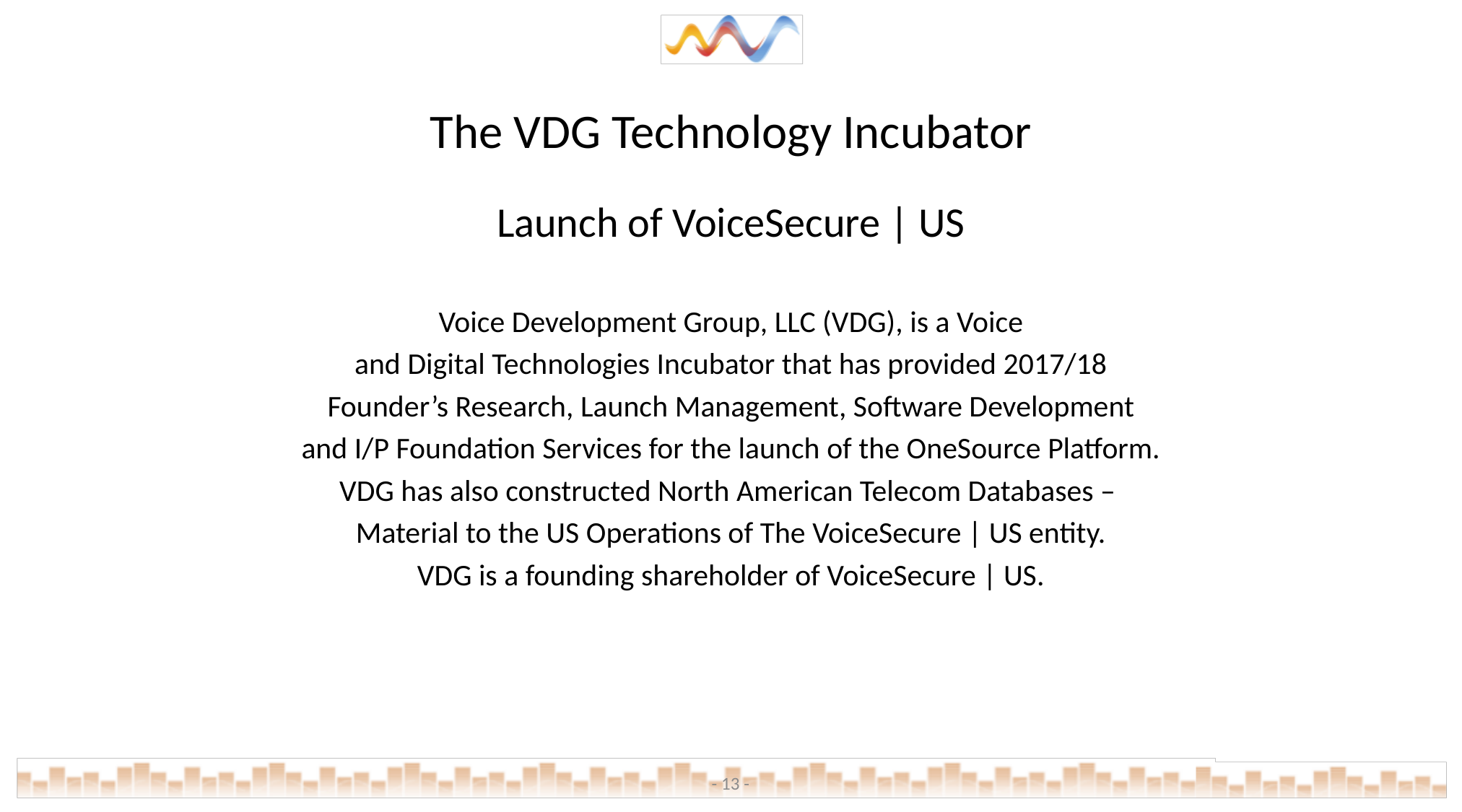

# The VDG Technology Incubator

Launch of VoiceSecure | US
Voice Development Group, LLC (VDG), is a Voice
and Digital Technologies Incubator that has provided 2017/18
 Founder’s Research, Launch Management, Software Development
and I/P Foundation Services for the launch of the OneSource Platform.
VDG has also constructed North American Telecom Databases –
Material to the US Operations of The VoiceSecure | US entity.
VDG is a founding shareholder of VoiceSecure | US.
- 13 -